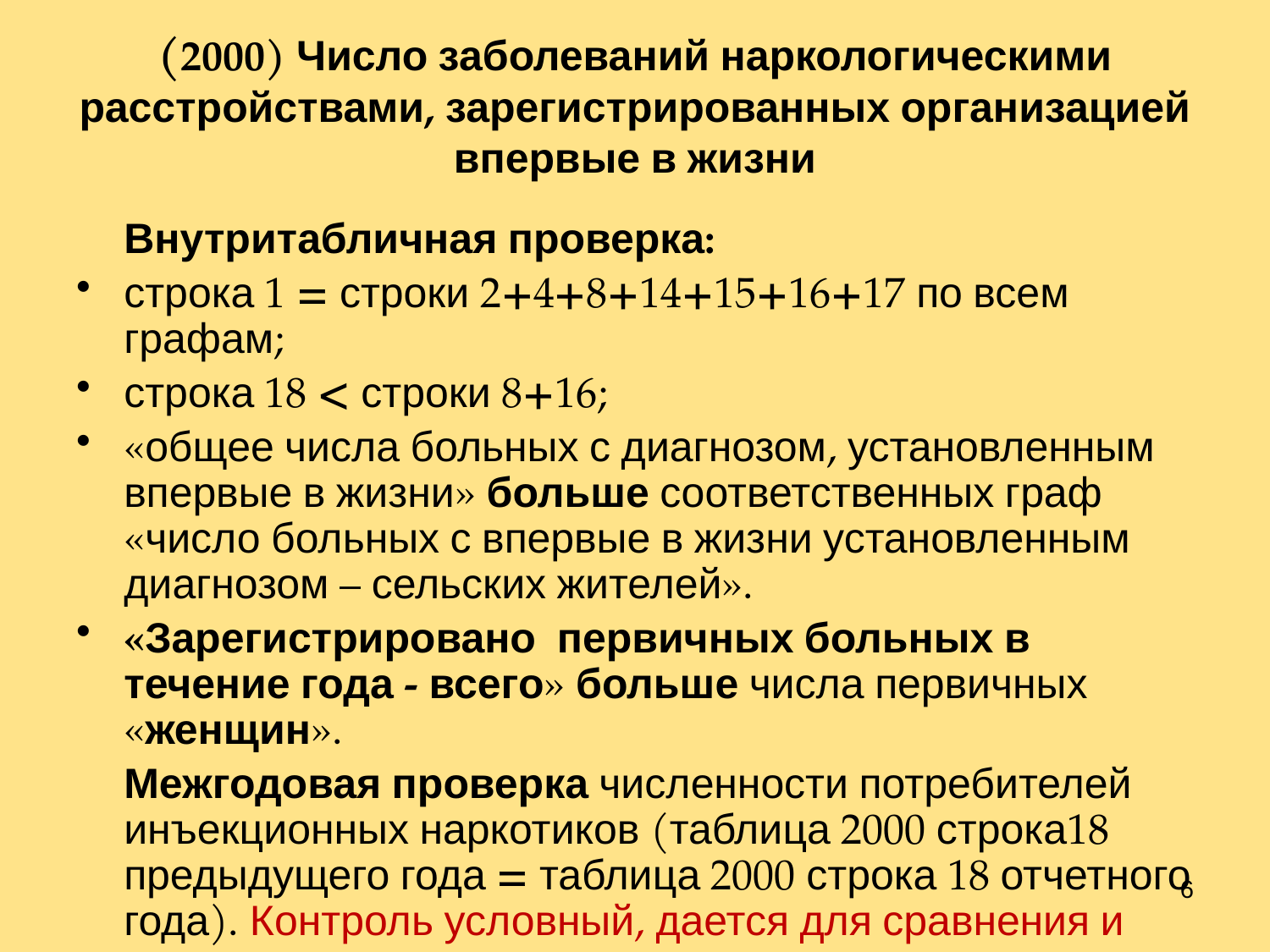

# (2000) Число заболеваний наркологическими расстройствами, зарегистрированных организацией впервые в жизни
	Внутритабличная проверка:
строка 1 = строки 2+4+8+14+15+16+17 по всем графам;
строка 18 < строки 8+16;
«общее числа больных с диагнозом, установленным впервые в жизни» больше соответственных граф «число больных с впервые в жизни установленным диагнозом – сельских жителей».
«Зарегистрировано  первичных больных в течение года - всего» больше числа первичных «женщин».
	Межгодовая проверка численности потребителей инъекционных наркотиков (таблица 2000 строка18 предыдущего года = таблица 2000 строка 18 отчетного года). Контроль условный, дается для сравнения и анализа.

6